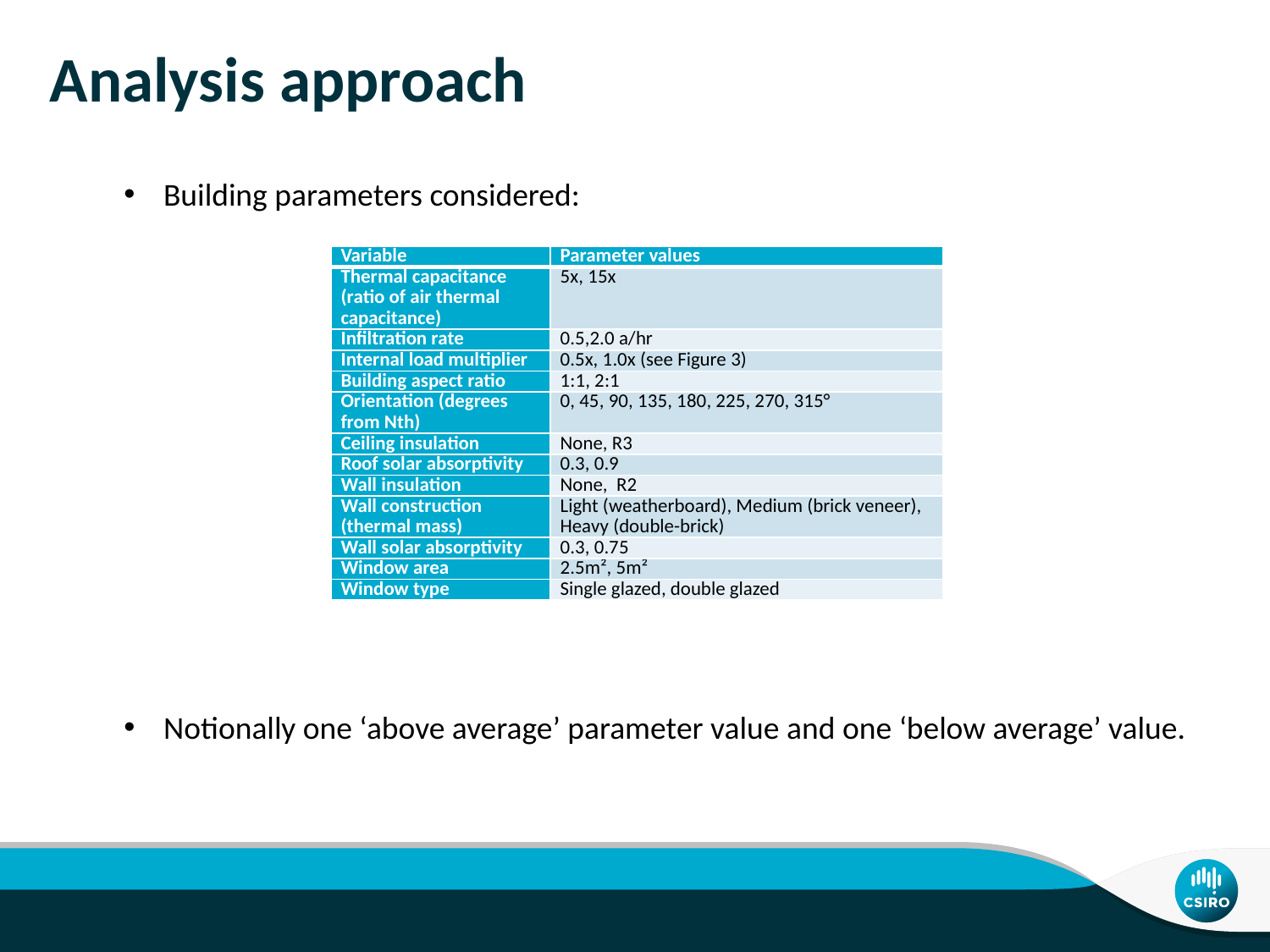

# Analysis approach
Building parameters considered:

Notionally one ‘above average’ parameter value and one ‘below average’ value.
| Variable | Parameter values |
| --- | --- |
| Thermal capacitance (ratio of air thermal capacitance) | 5x, 15x |
| Infiltration rate | 0.5,2.0 a/hr |
| Internal load multiplier | 0.5x, 1.0x (see Figure 3) |
| Building aspect ratio | 1:1, 2:1 |
| Orientation (degrees from Nth) | 0, 45, 90, 135, 180, 225, 270, 315° |
| Ceiling insulation | None, R3 |
| Roof solar absorptivity | 0.3, 0.9 |
| Wall insulation | None, R2 |
| Wall construction (thermal mass) | Light (weatherboard), Medium (brick veneer), Heavy (double-brick) |
| Wall solar absorptivity | 0.3, 0.75 |
| Window area | 2.5m², 5m² |
| Window type | Single glazed, double glazed |